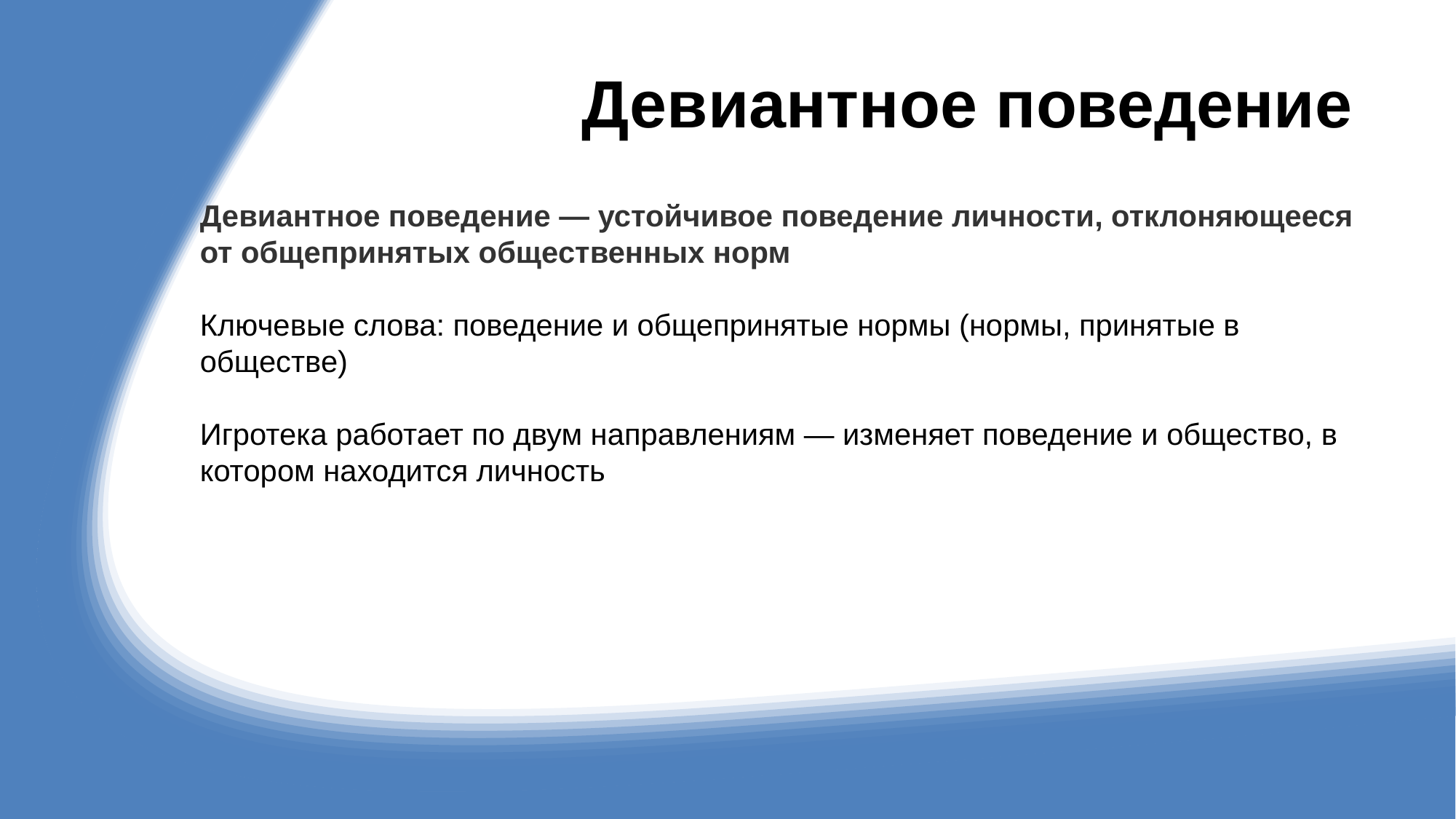

# Девиантное поведение
Девиантное поведение — устойчивое поведение личности, отклоняющееся от общепринятых общественных норм

Ключевые слова: поведение и общепринятые нормы (нормы, принятые в обществе)

Игротека работает по двум направлениям — изменяет поведение и общество, в котором находится личность